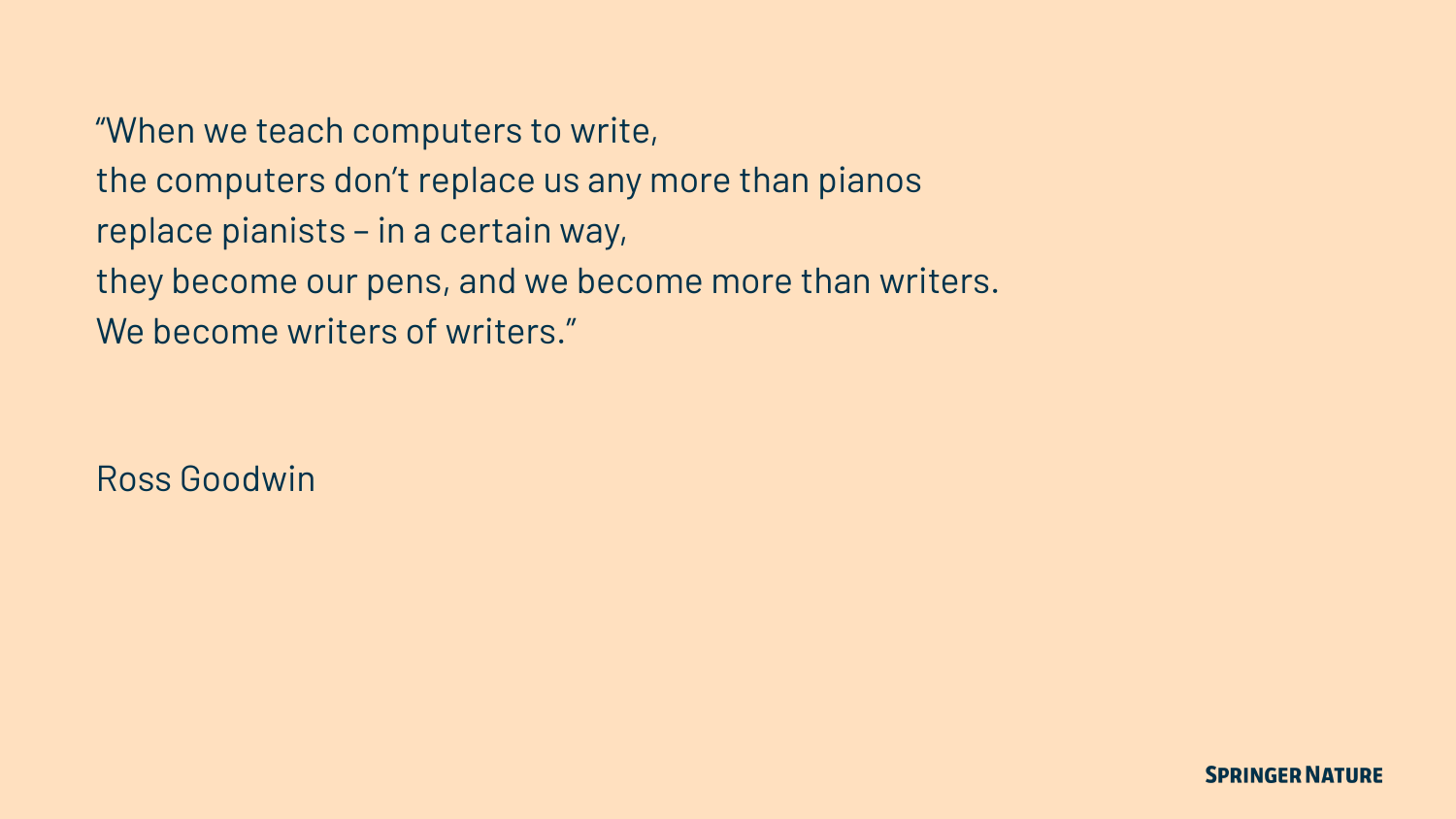

“When we teach computers to write,
the computers don’t replace us any more than pianos
replace pianists – in a certain way,
they become our pens, and we become more than writers.
We become writers of writers.”

Ross Goodwin